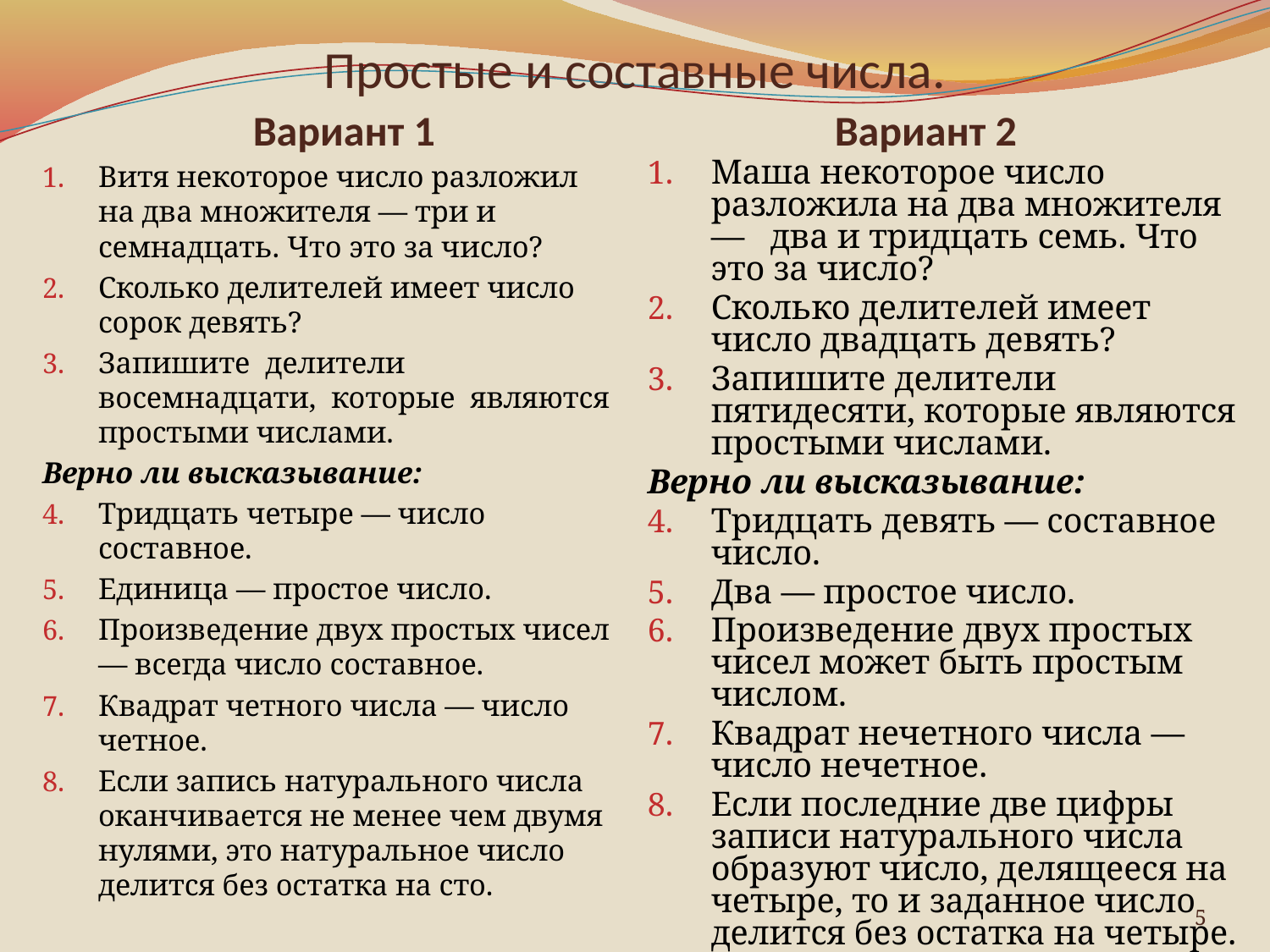

# Простые и составные числа.
Вариант 1
Вариант 2
Витя некоторое число разложил на два множителя — три и семнадцать. Что это за число?
Сколько делителей имеет число сорок девять?
Запишите  делители  восемнадцати,  которые  являются простыми числами.
Верно ли высказывание:
Тридцать четыре — число составное.
Единица — простое число.
Произведение двух простых чисел — всегда число составное.
Квадрат четного числа — число четное.
Если запись натурального числа оканчивается не менее чем двумя нулями, это натуральное число делится без остатка на сто.

Маша некоторое число разложила на два множителя —   два и тридцать семь. Что это за число?
Сколько делителей имеет число двадцать девять?
Запишите делители пятидесяти, которые являются простыми числами.
Верно ли высказывание:
Тридцать девять — составное число.
Два — простое число.
Произведение двух простых чисел может быть простым числом.
Квадрат нечетного числа — число нечетное.
Если последние две цифры записи натурального числа образуют число, делящееся на четыре, то и заданное число делится без остатка на четыре.

5